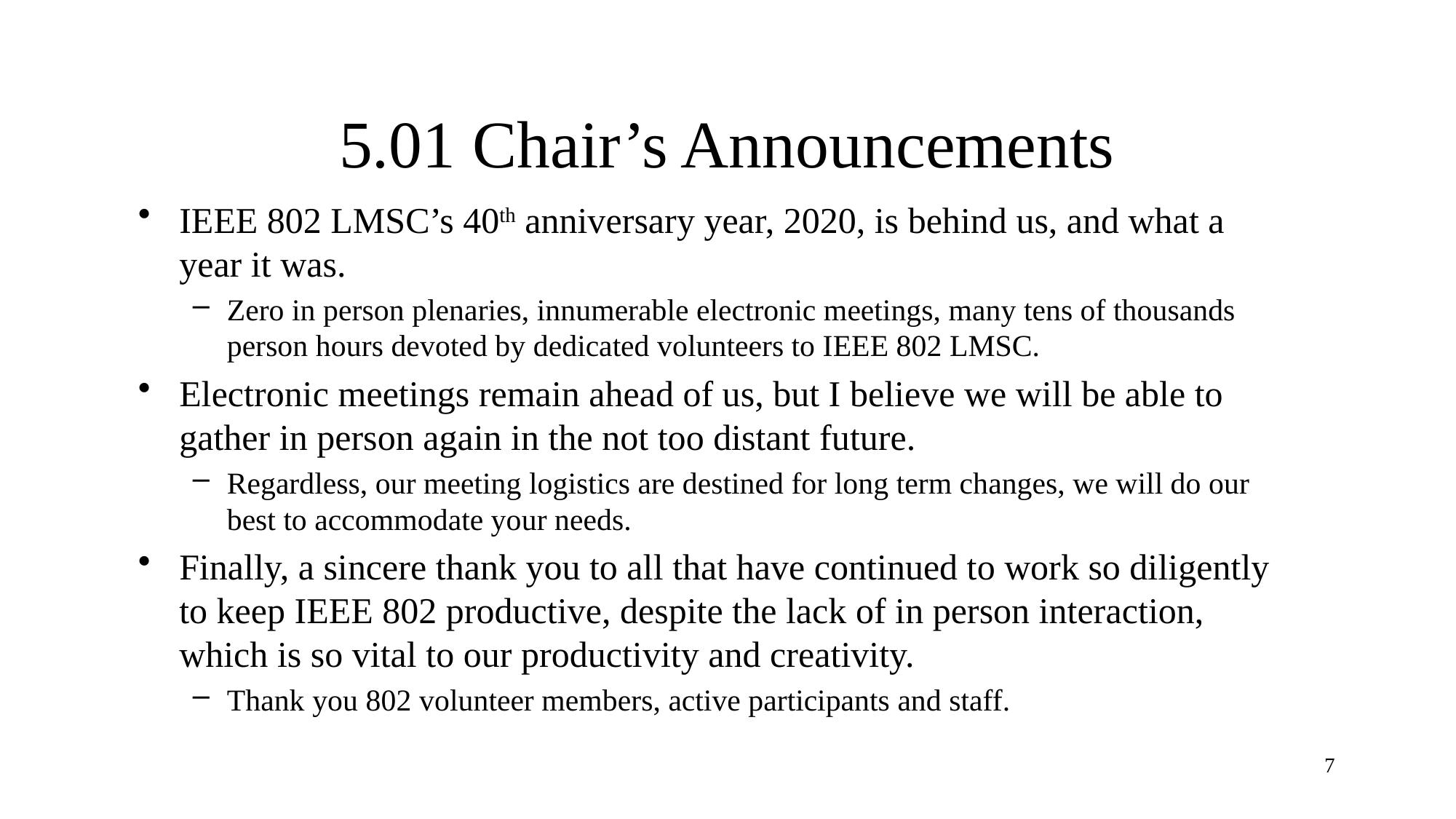

# 5.01 Chair’s Announcements
IEEE 802 LMSC’s 40th anniversary year, 2020, is behind us, and what a year it was.
Zero in person plenaries, innumerable electronic meetings, many tens of thousands person hours devoted by dedicated volunteers to IEEE 802 LMSC.
Electronic meetings remain ahead of us, but I believe we will be able to gather in person again in the not too distant future.
Regardless, our meeting logistics are destined for long term changes, we will do our best to accommodate your needs.
Finally, a sincere thank you to all that have continued to work so diligently to keep IEEE 802 productive, despite the lack of in person interaction, which is so vital to our productivity and creativity.
Thank you 802 volunteer members, active participants and staff.

7